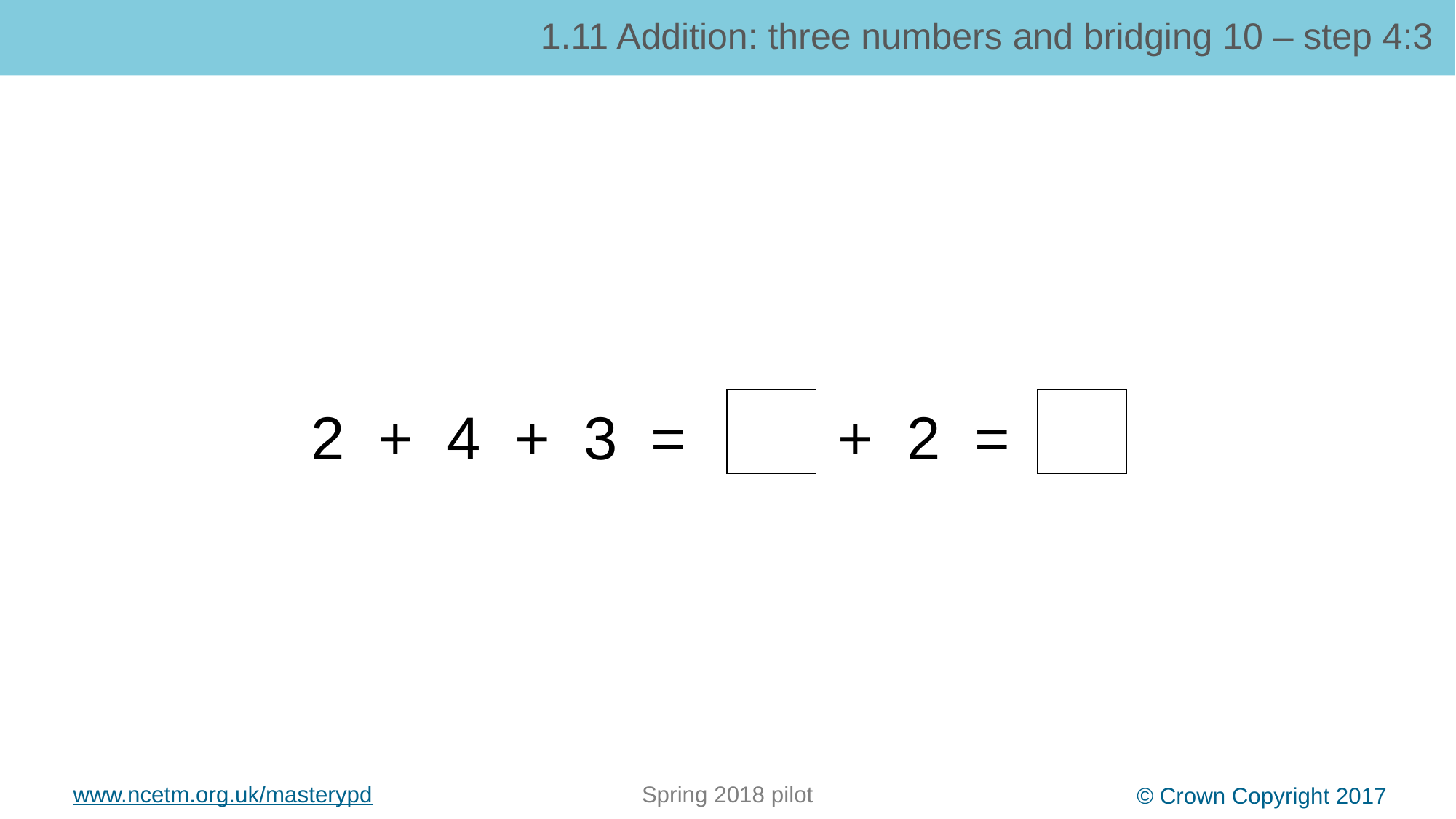

1.11 Addition: three numbers and bridging 10 – step 4:3
7
9
2  +  4  +  3  =         +  2  =